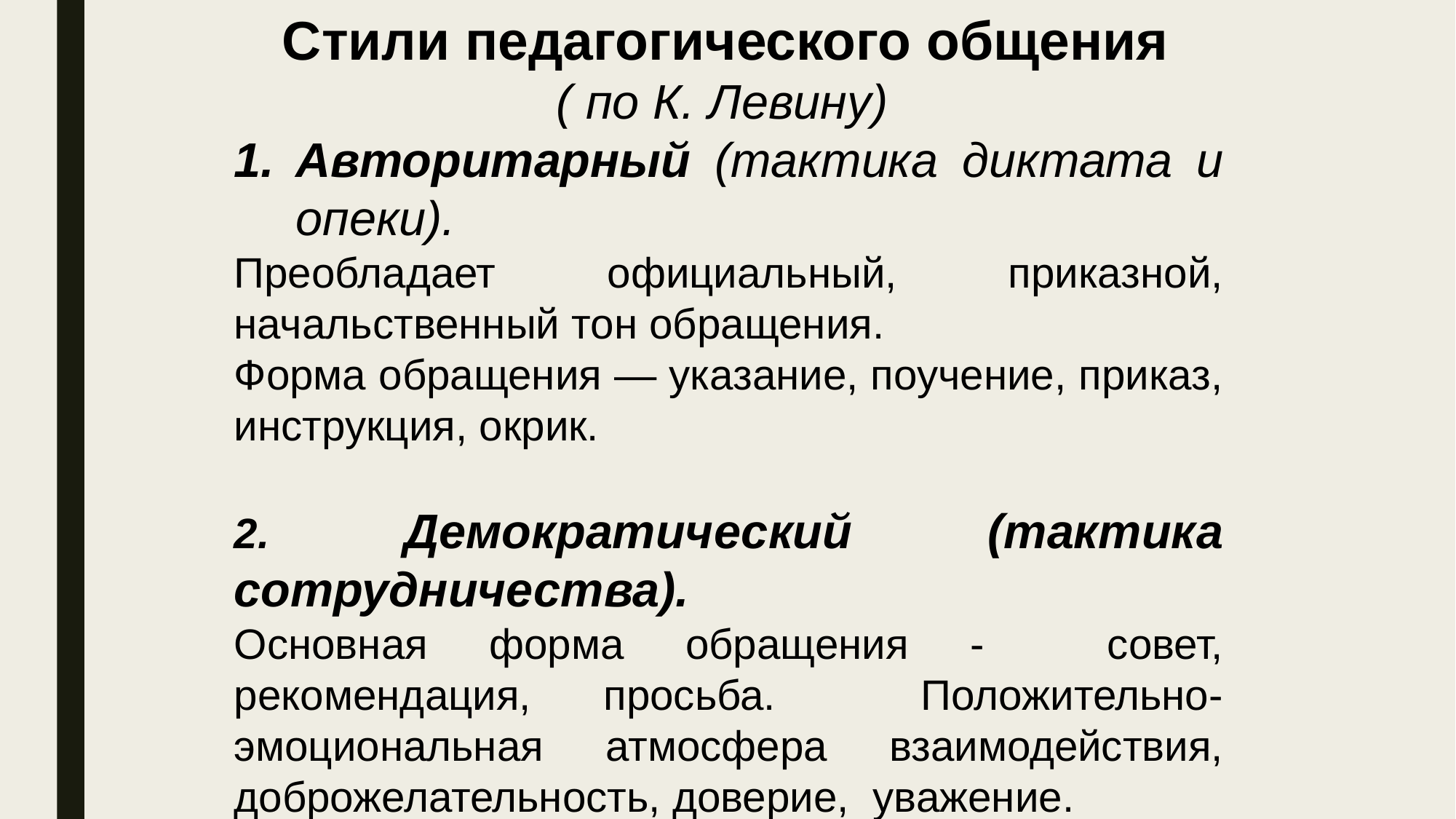

Стили педагогического общения
( по К. Левину)
Авторитарный (тактика диктата и опеки).
Преобладает официальный, приказной, начальственный тон обращения.
Форма обращения — указание, поучение, приказ, инструкция, окрик.

2. Демократический (тактика сотрудничества).
Основная форма обращения -  совет, рекомендация, просьба.  Положительно-эмоциональная атмосфера взаимодействия, доброжелательность, доверие,  уважение.